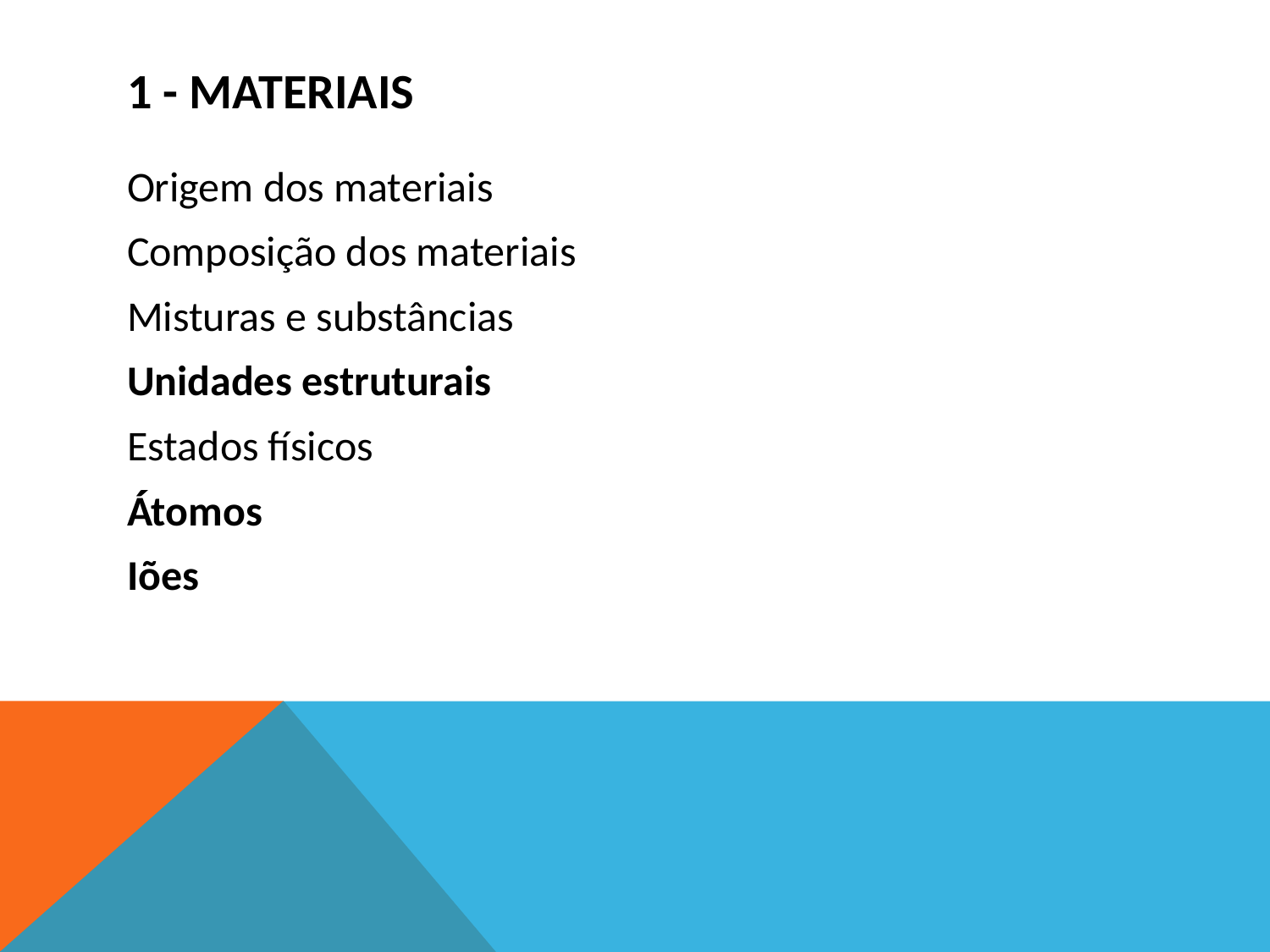

# 1 - Materiais
Origem dos materiais
Composição dos materiais
Misturas e substâncias
Unidades estruturais
Estados físicos
Átomos
Iões